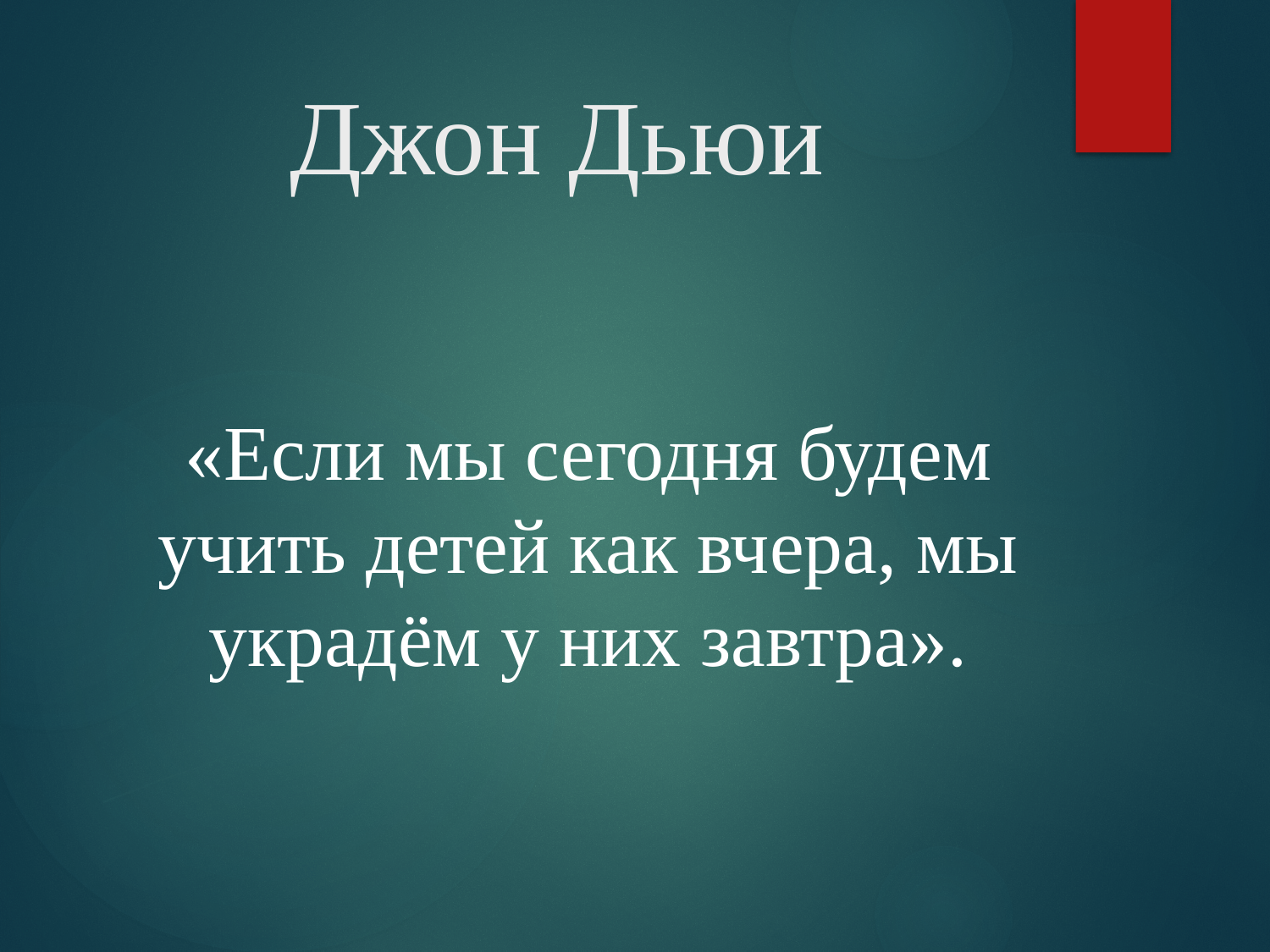

# Джон Дьюи

«Если мы сегодня будем учить детей как вчера, мы украдём у них завтра».